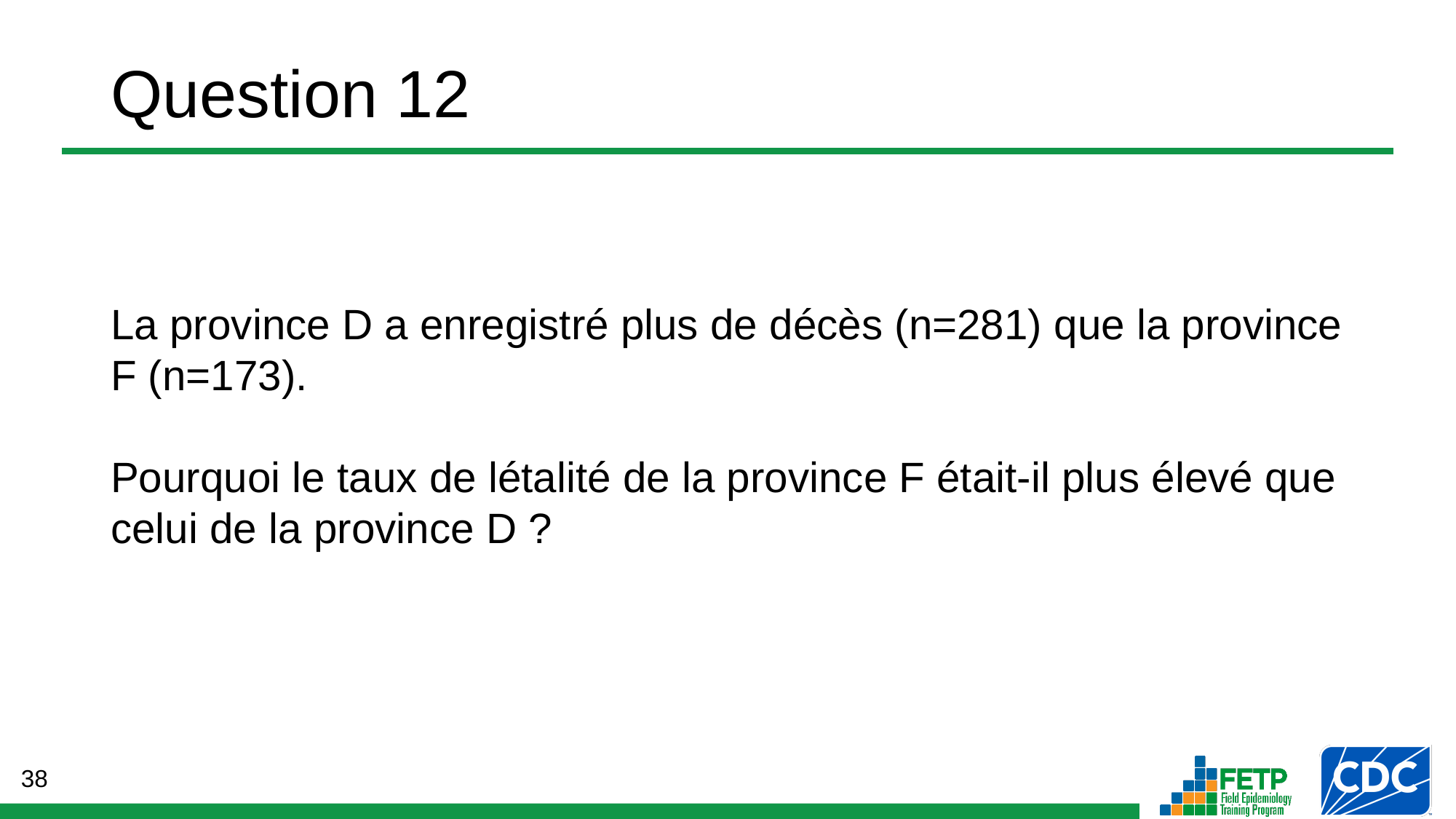

# Question 12
La province D a enregistré plus de décès (n=281) que la province F (n=173).

Pourquoi le taux de létalité de la province F était-il plus élevé que celui de la province D ?